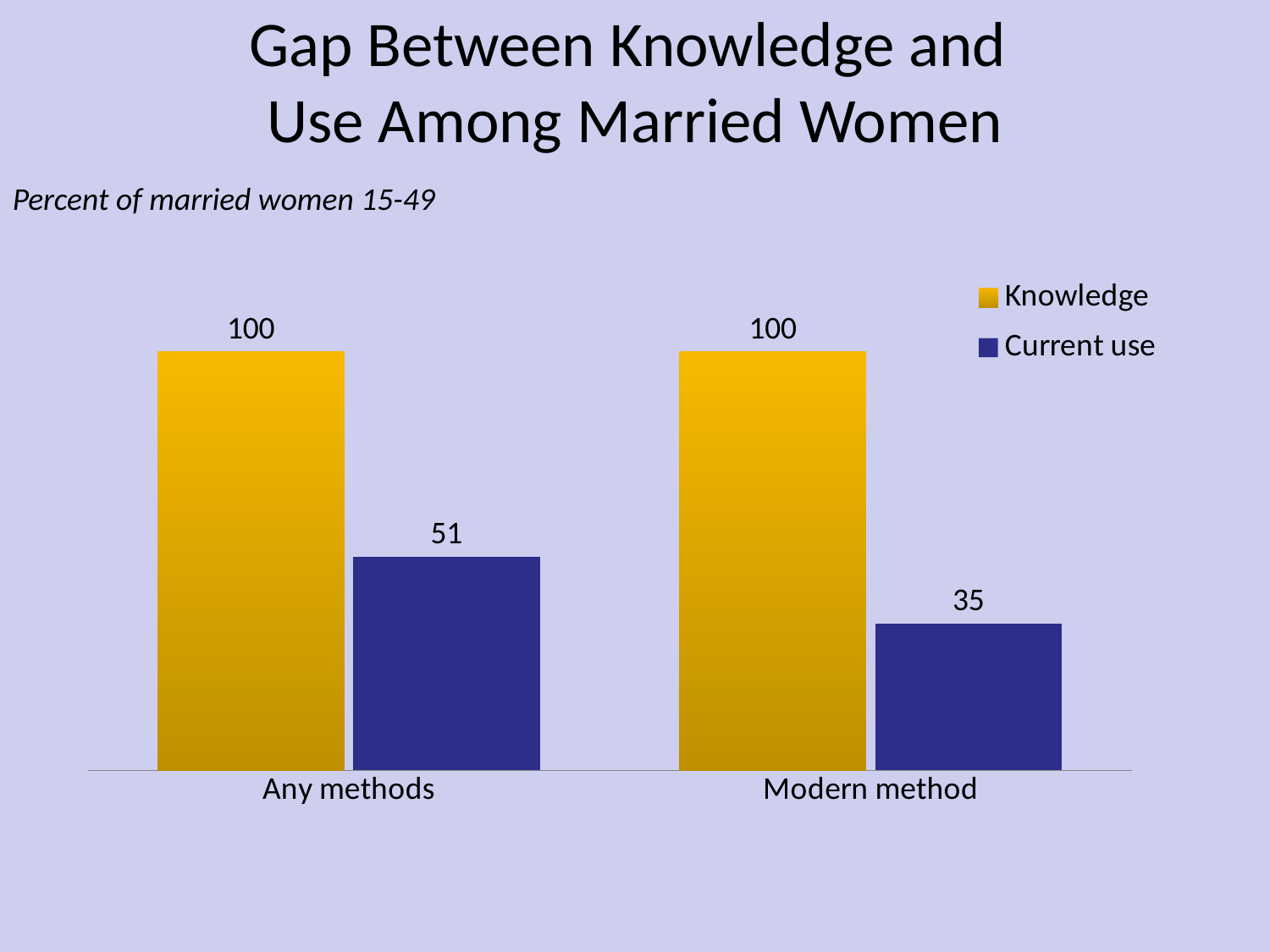

# Gap Between Knowledge and Use Among Married Women
Percent of married women 15-49

### Chart

| Category | Knowledge | Current use |
|---|---|---|
| Any methods | 100.0 | 51.0 |
| Modern method | 100.0 | 35.0 |